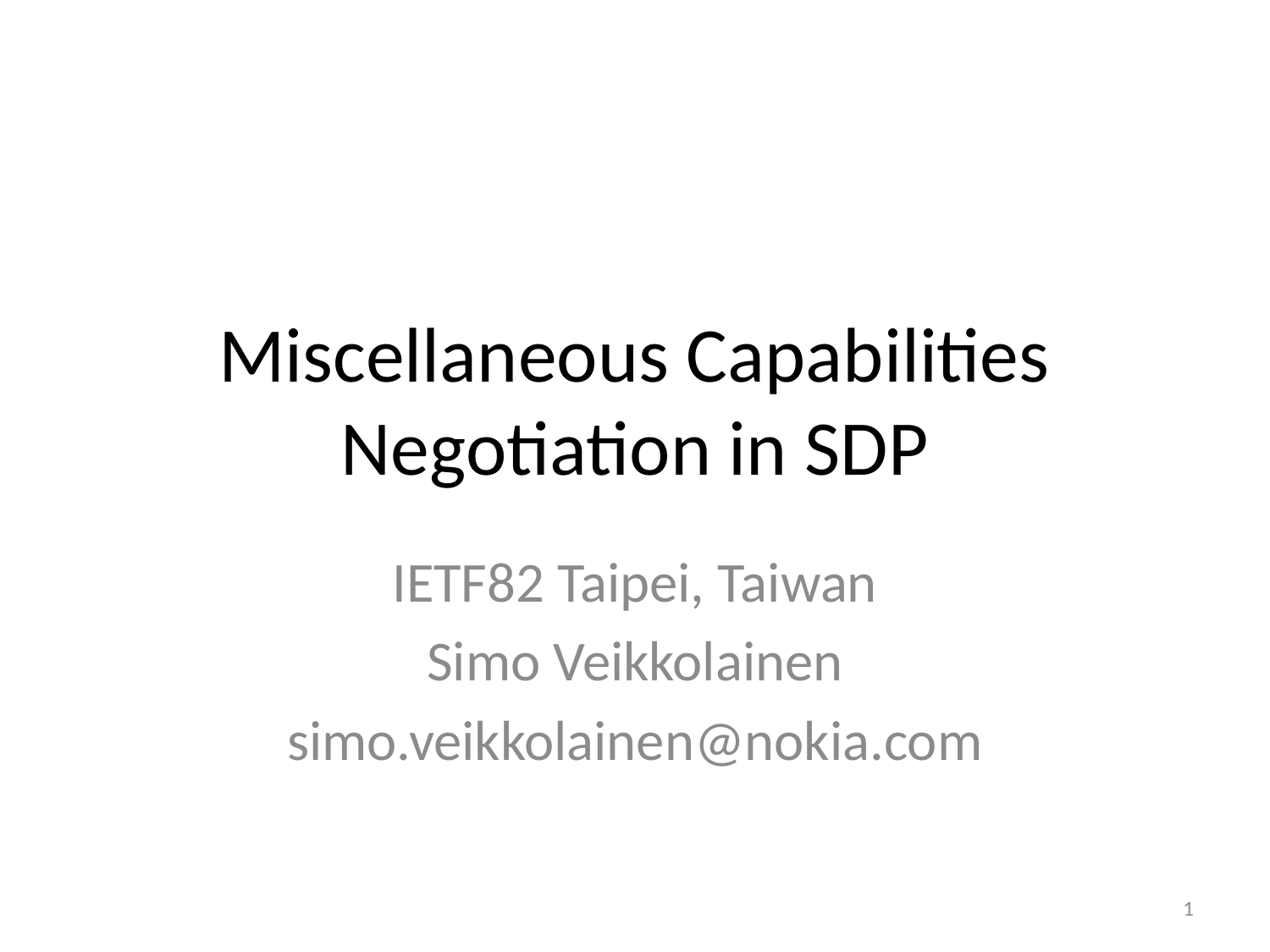

# Miscellaneous Capabilities Negotiation in SDP
IETF82 Taipei, Taiwan
Simo Veikkolainen
simo.veikkolainen@nokia.com
1